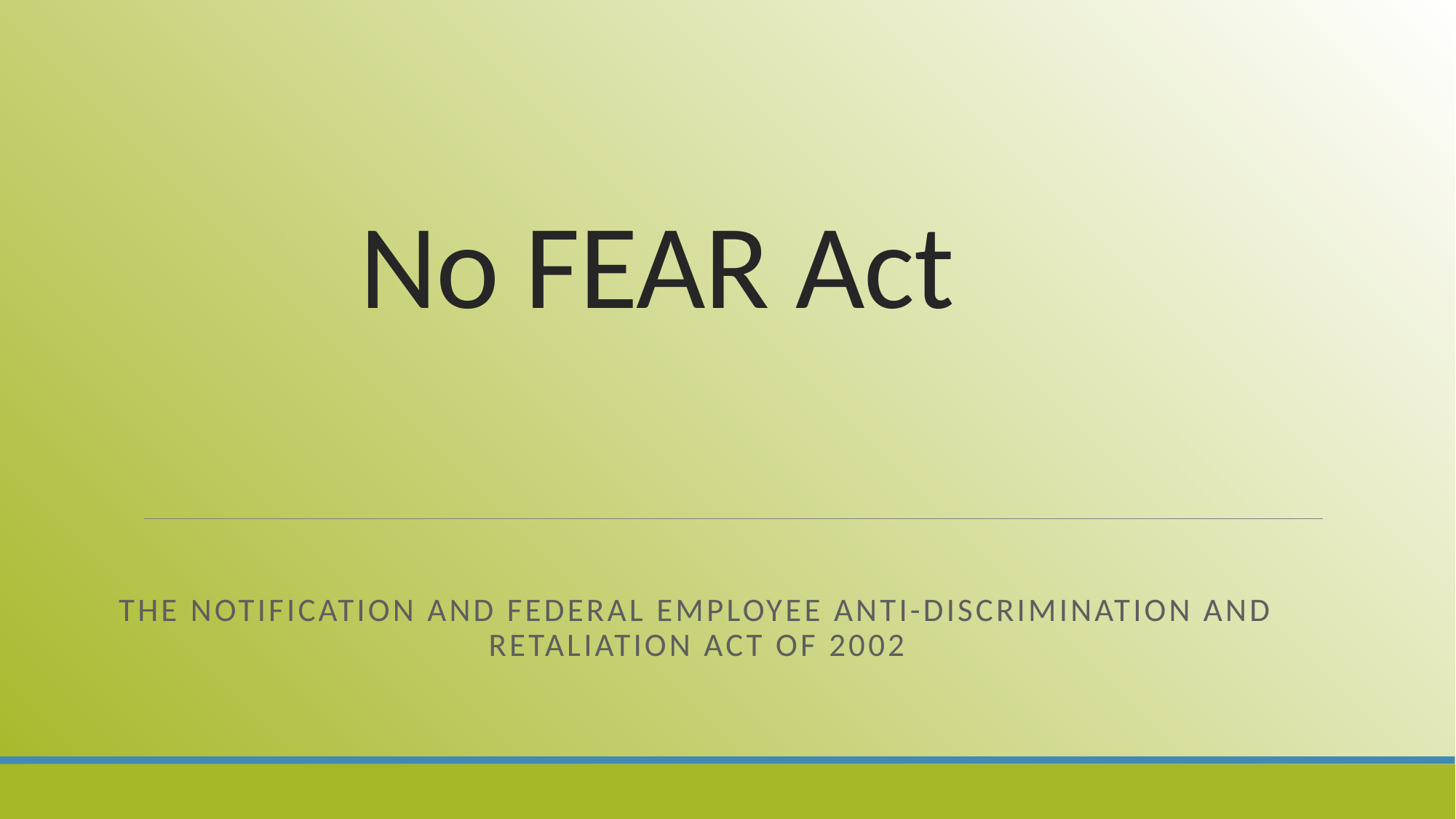

# No FEAR Act
The notification and federal employee anti-discrimination and retaliation act of 2002